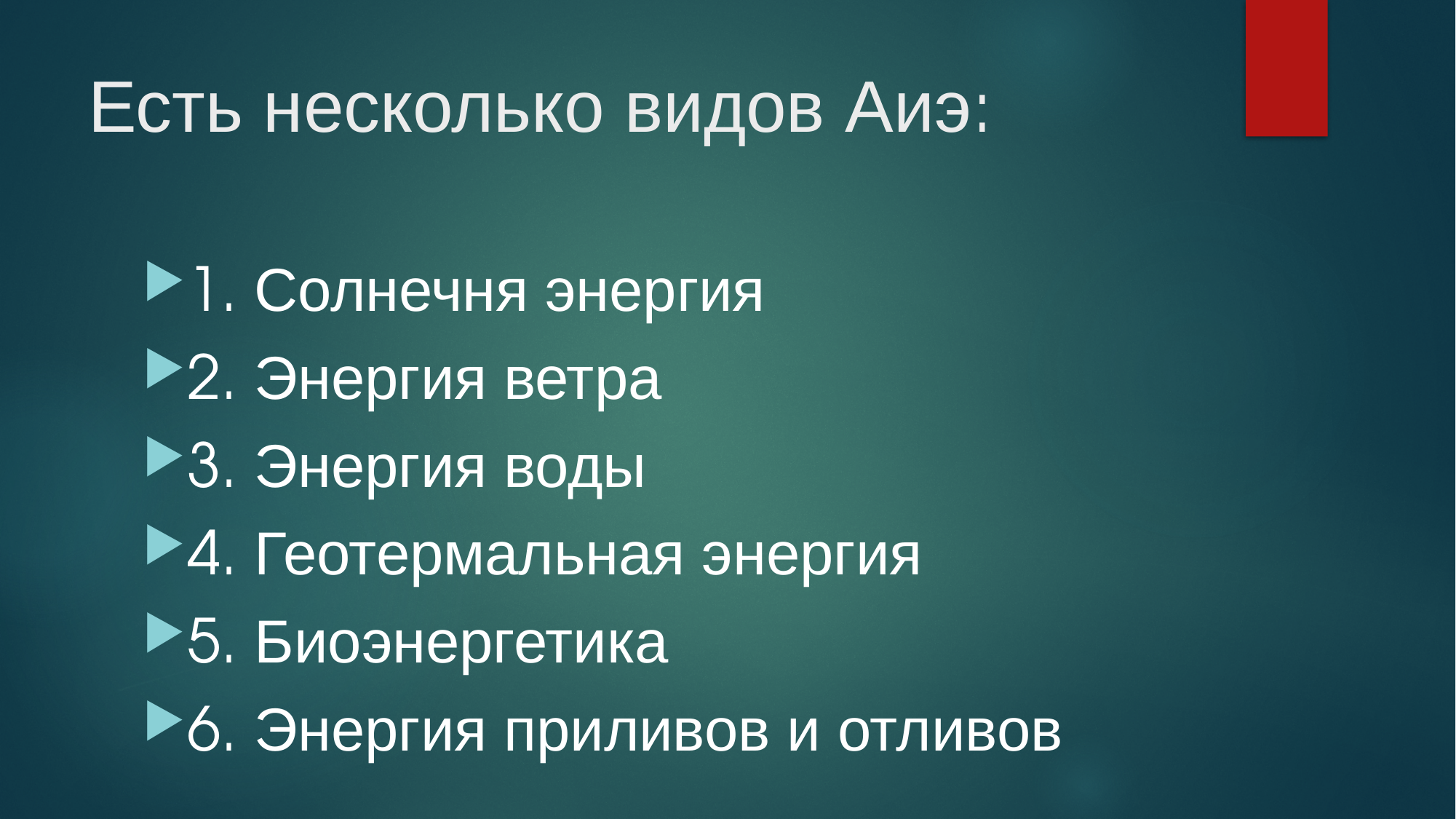

# Есть несколько видов Аиэ:
1. Солнечня энергия
2. Энергия ветра
3. Энергия воды
4. Геотермальная энергия
5. Биоэнергетика
6. Энергия приливов и отливов